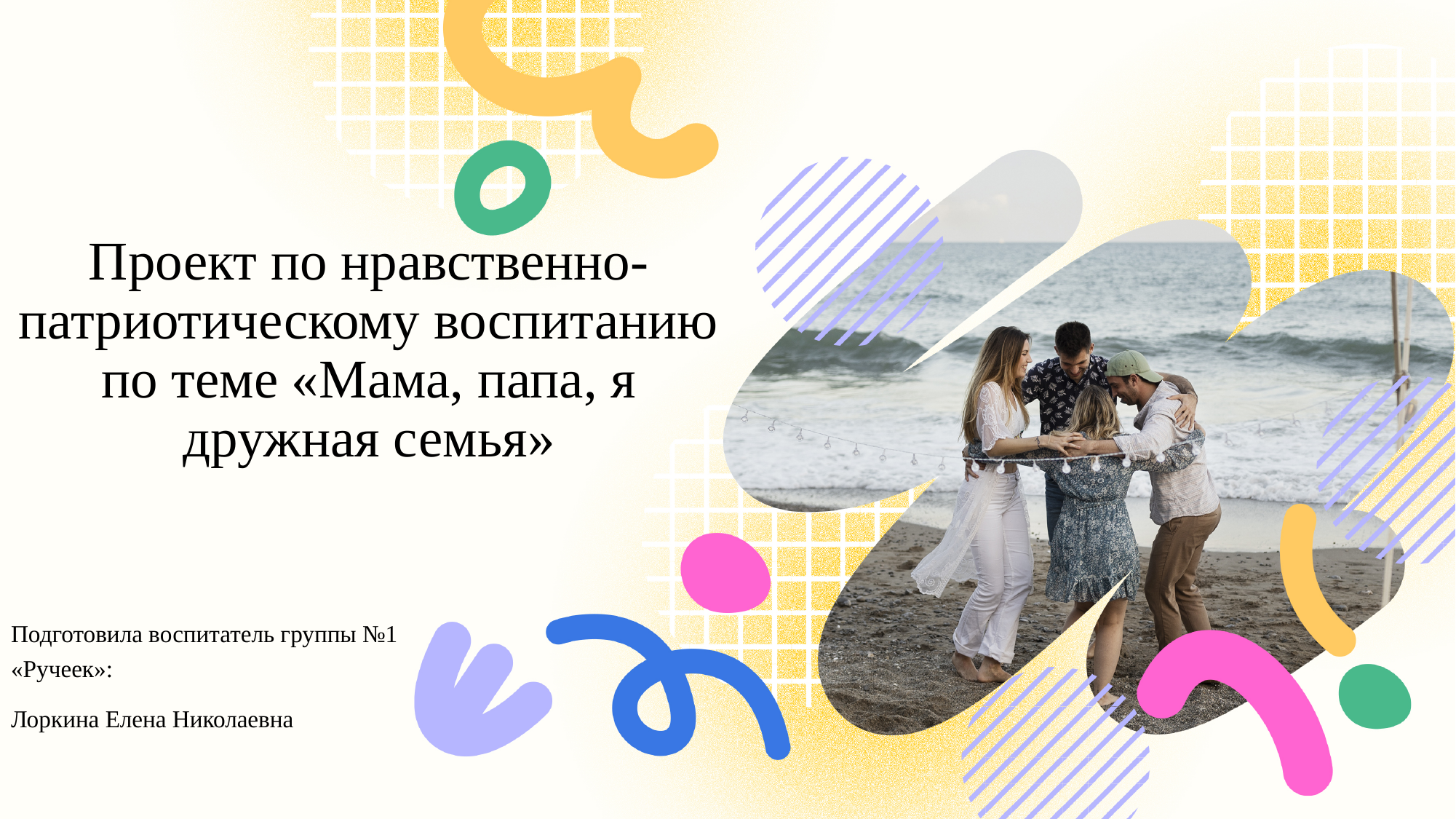

# Проект по нравственно-патриотическому воспитанию по теме «Мама, папа, я дружная семья»
Подготовила воспитатель группы №1 «Ручеек»:
Лоркина Елена Николаевна